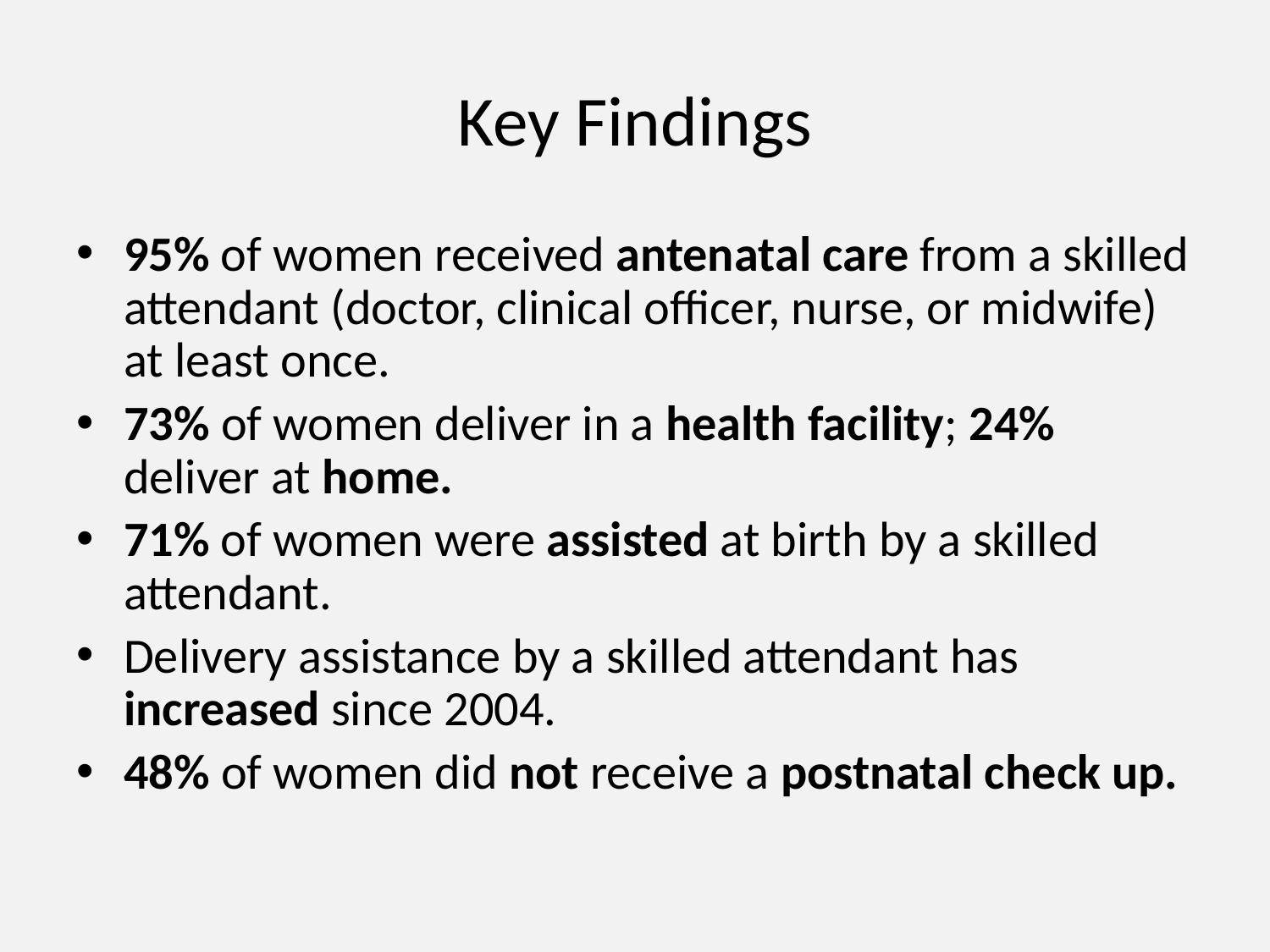

# Key Findings
95% of women received antenatal care from a skilled attendant (doctor, clinical officer, nurse, or midwife) at least once.
73% of women deliver in a health facility; 24% deliver at home.
71% of women were assisted at birth by a skilled attendant.
Delivery assistance by a skilled attendant has increased since 2004.
48% of women did not receive a postnatal check up.